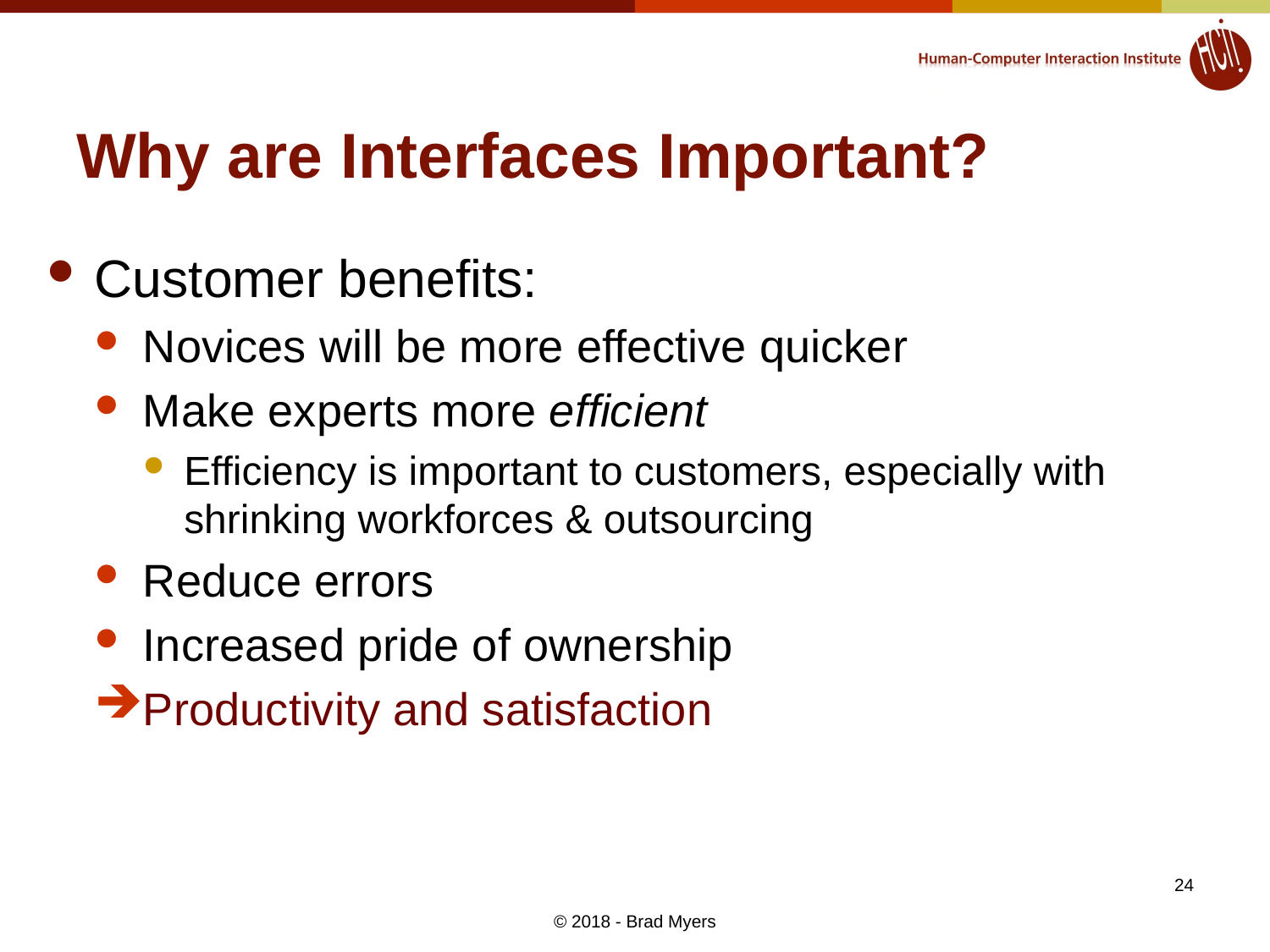

# Why are Interfaces Important?
Customer benefits:
Novices will be more effective quicker
Make experts more efficient
Efficiency is important to customers, especially with shrinking workforces & outsourcing
Reduce errors
Increased pride of ownership
Productivity and satisfaction
24
© 2018 - Brad Myers